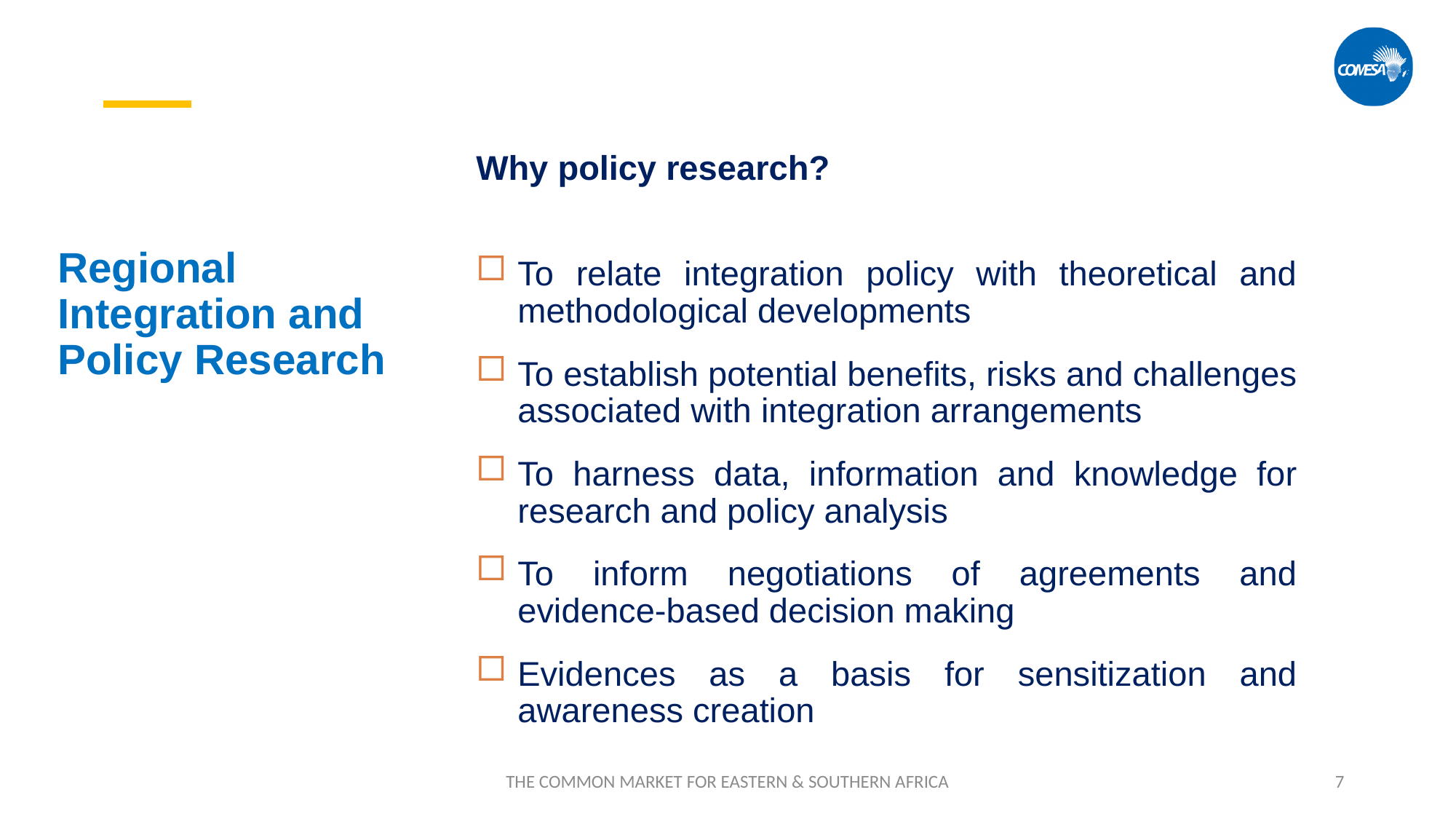

Why policy research?

To relate integration policy with theoretical and methodological developments
To establish potential benefits, risks and challenges associated with integration arrangements
To harness data, information and knowledge for research and policy analysis
To inform negotiations of agreements and evidence-based decision making
Evidences as a basis for sensitization and awareness creation

# Regional Integration and Policy Research
THE COMMON MARKET FOR EASTERN & SOUTHERN AFRICA
7